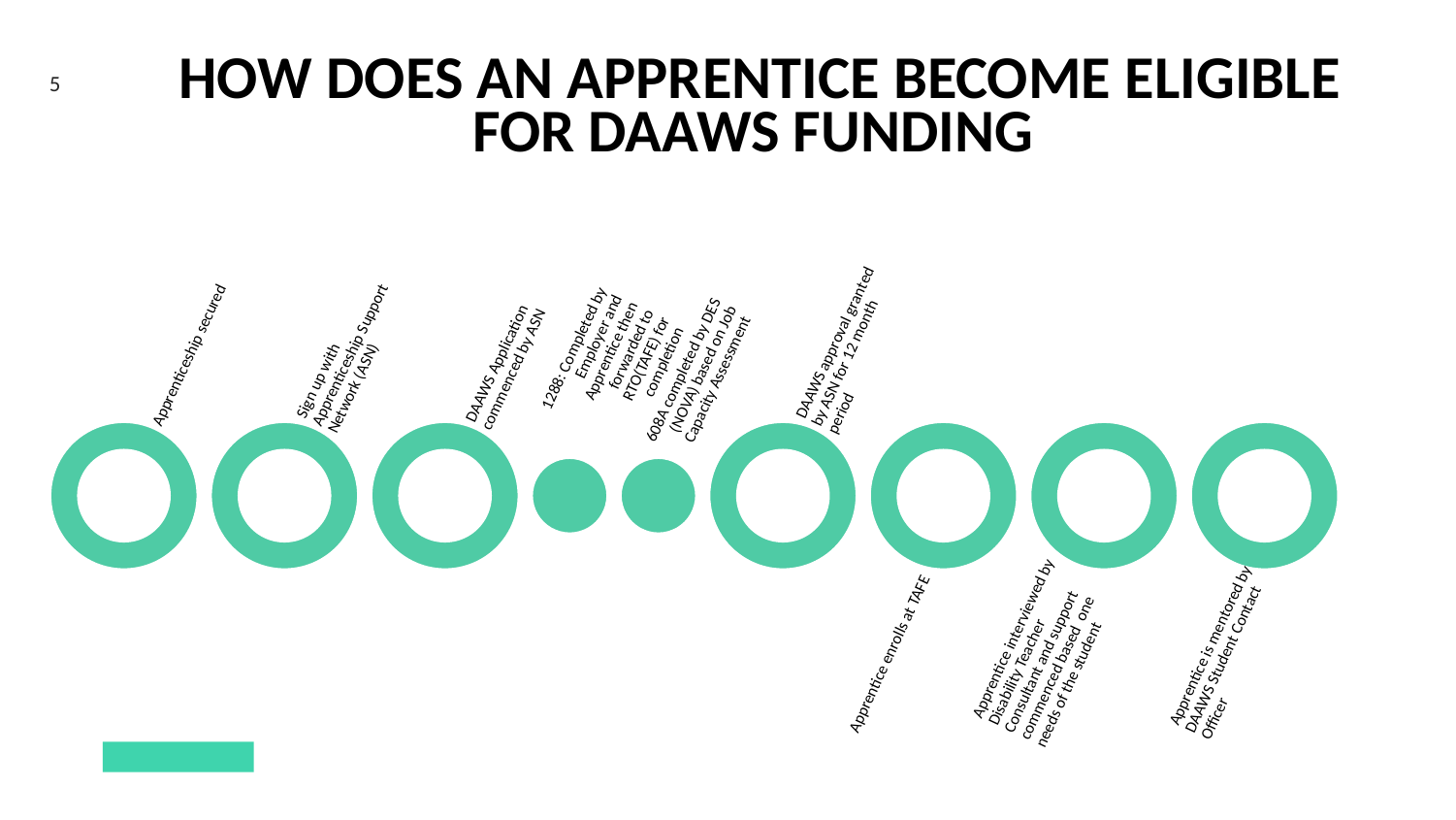

# How does an apprentice become eligible for daaws funding
5
Apprenticeship secured
Sign up with Apprenticeship Support Network (ASN)
DAAWS Application commenced by ASN
1288: Completed by Employer and Apprentice then forwarded to RTO(TAFE) for completion
608A completed by DES (NOVA) based on Job Capacity Assessment
DAAWS approval granted by ASN for 12 month period
Apprentice enrolls at TAFE
Apprentice interviewed by Disability Teacher Consultant and support commenced based  one needs of the student
Apprentice is mentored by DAAWS Student Contact Officer